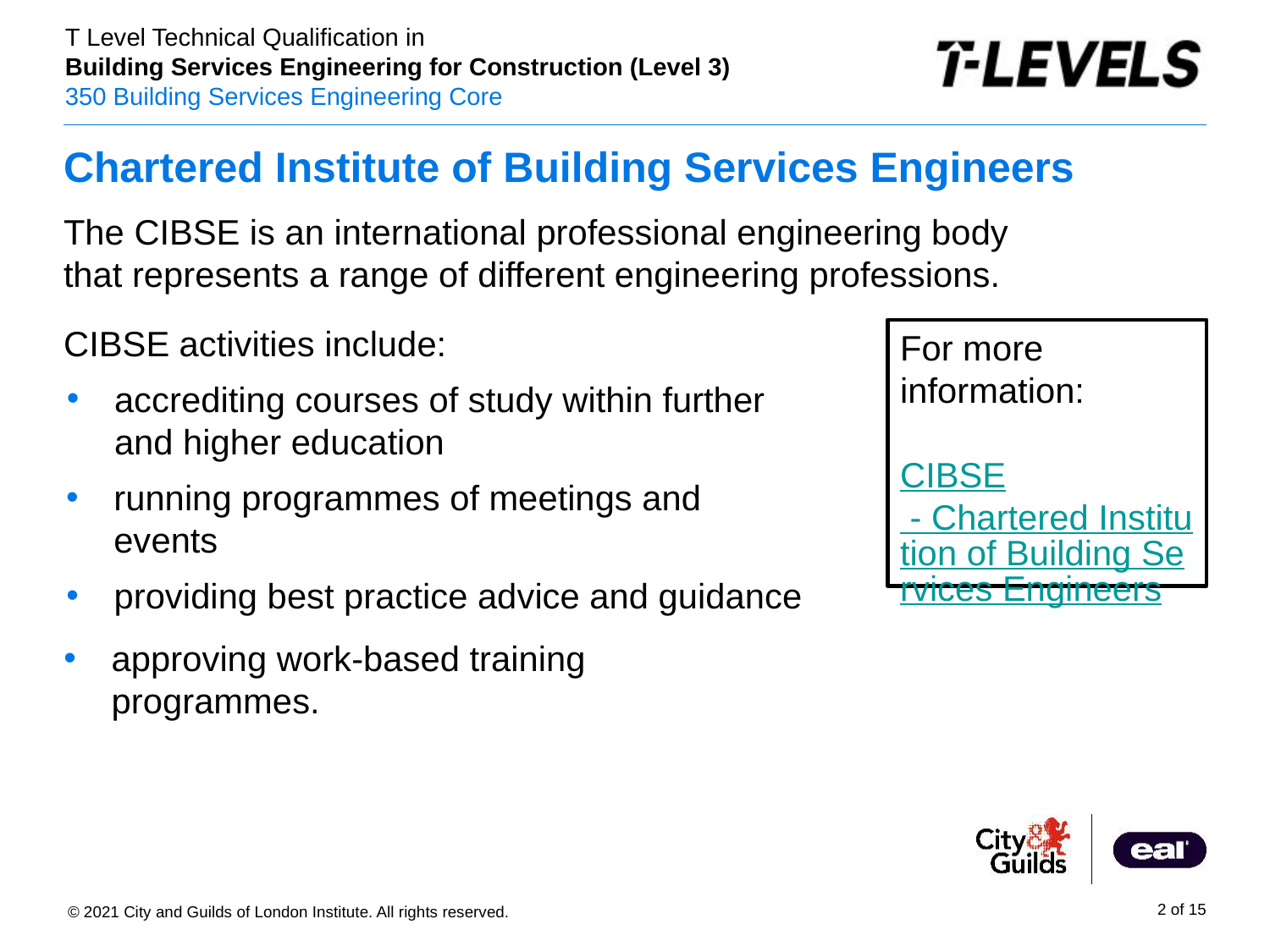

# Chartered Institute of Building Services Engineers
The CIBSE is an international professional engineering body that represents a range of different engineering professions.
CIBSE activities include:
For more information:

CIBSE - Chartered Institution of Building Services Engineers

accrediting courses of study within further and higher education
running programmes of meetings and events
providing best practice advice and guidance
approving work-based training programmes.